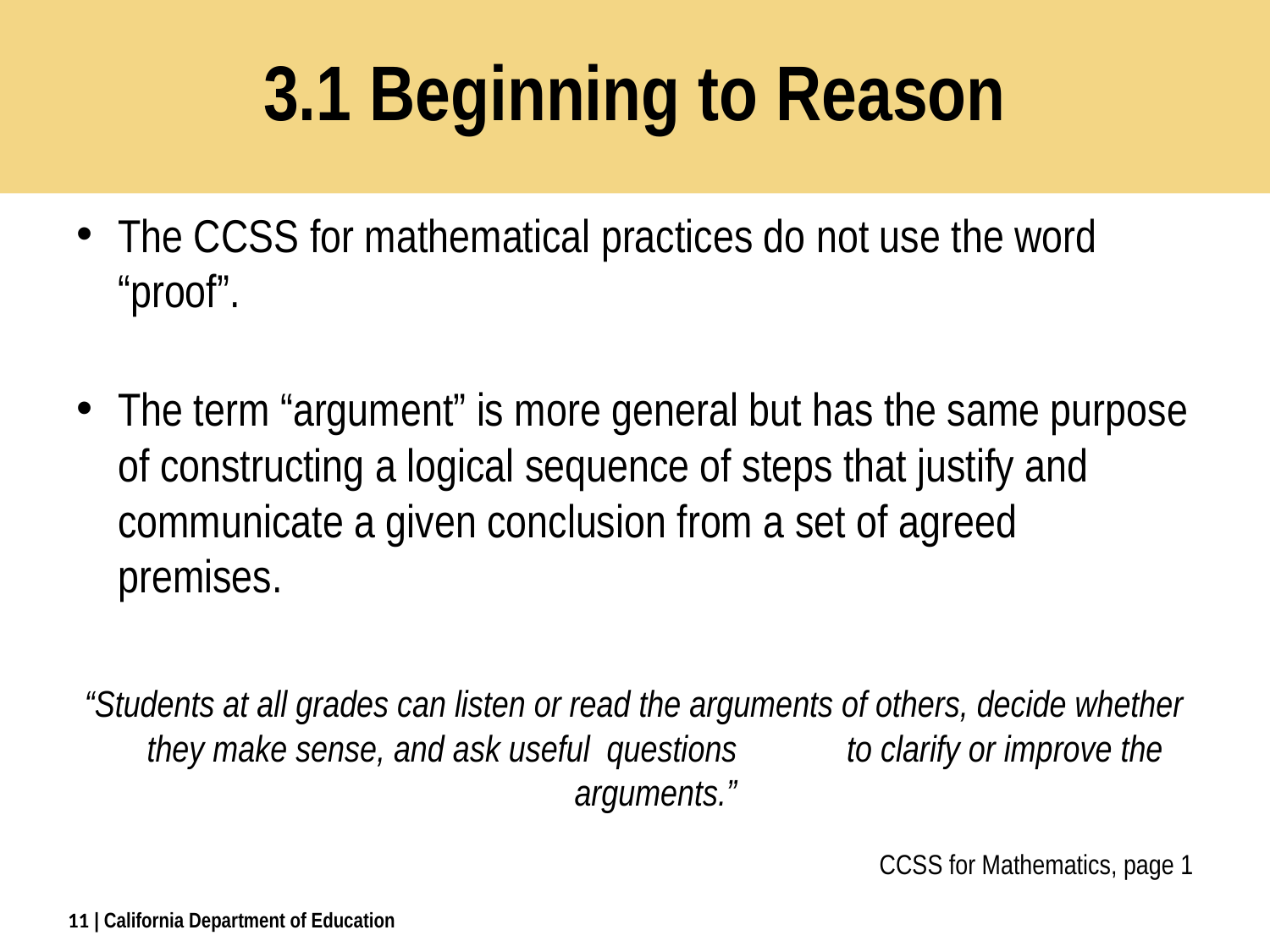

# 3.1 Beginning to Reason
The CCSS for mathematical practices do not use the word “proof”.

The term “argument” is more general but has the same purpose of constructing a logical sequence of steps that justify and communicate a given conclusion from a set of agreed premises.

“Students at all grades can listen or read the arguments of others, decide whether they make sense, and ask useful  questions             to clarify or improve the arguments.”

CCSS for Mathematics, page 1
11
| California Department of Education